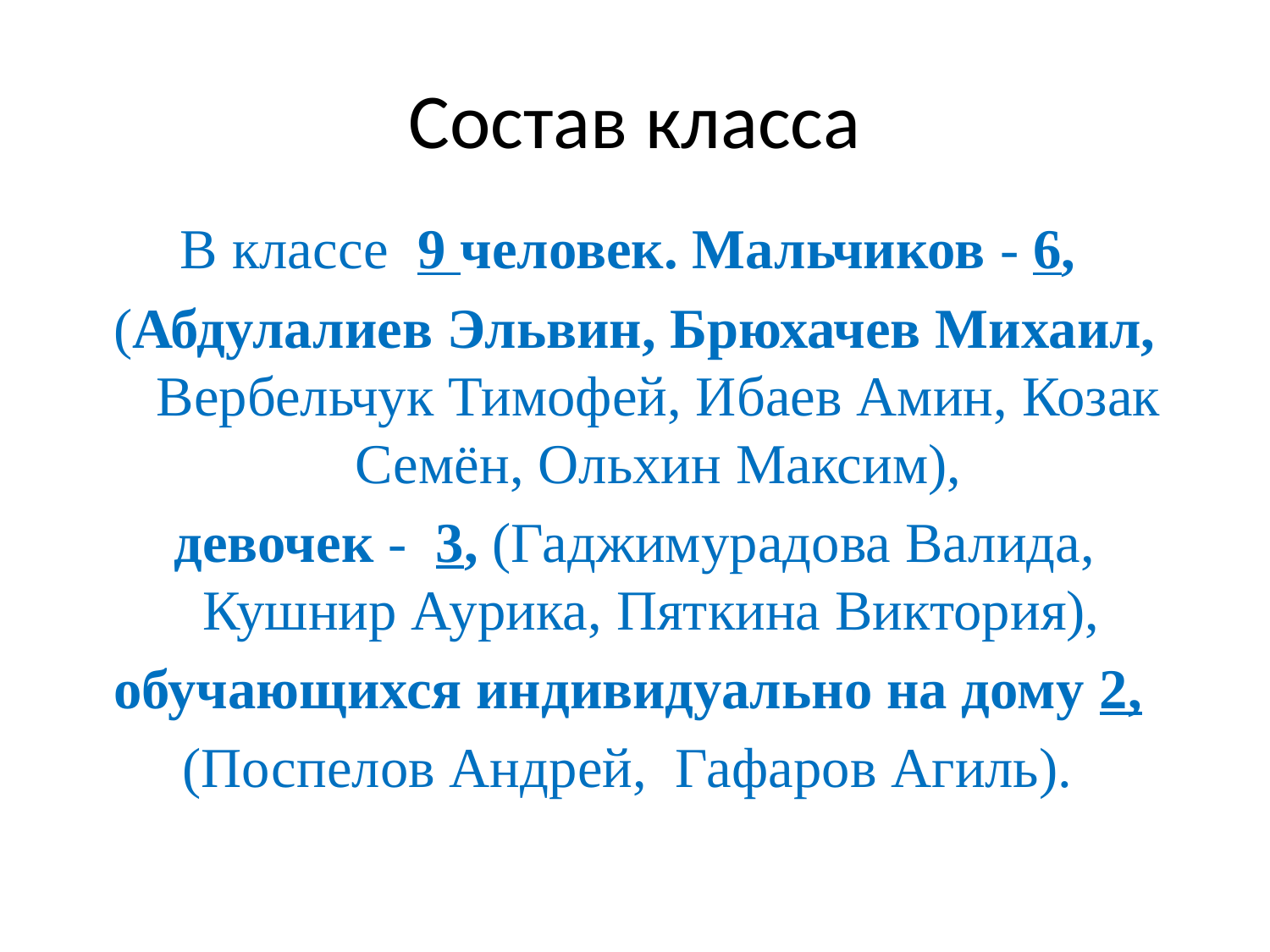

# Состав класса
В классе  9 человек. Мальчиков - 6,
(Абдулалиев Эльвин, Брюхачев Михаил, Вербельчук Тимофей, Ибаев Амин, Козак Семён, Ольхин Максим),
девочек -  3, (Гаджимурадова Валида, Кушнир Аурика, Пяткина Виктория),
обучающихся индивидуально на дому 2,
(Поспелов Андрей,  Гафаров Агиль).